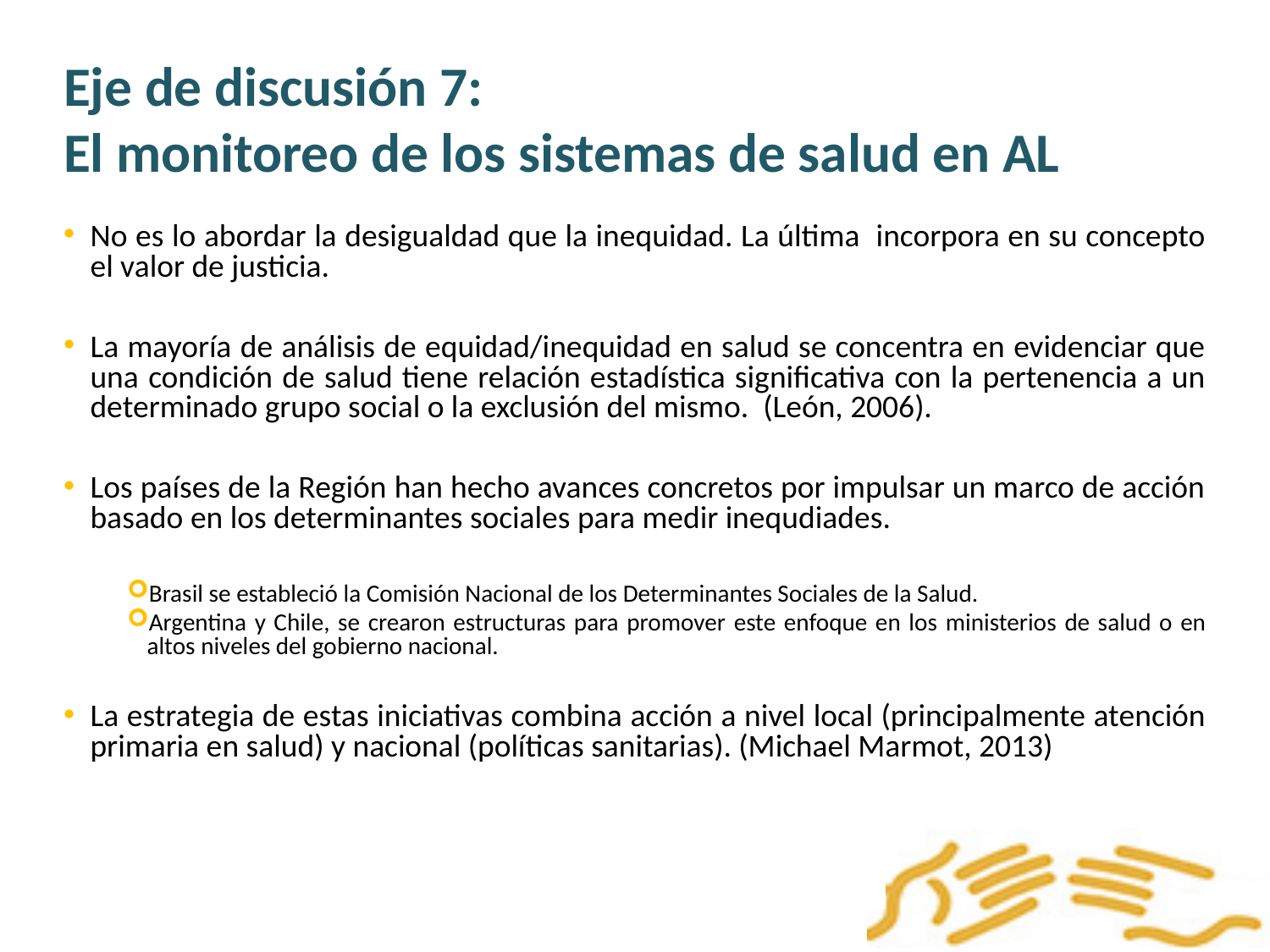

Eje de discusión 7:
El monitoreo de los sistemas de salud en AL
No es lo abordar la desigualdad que la inequidad. La última  incorpora en su concepto el valor de justicia.

La mayoría de análisis de equidad/inequidad en salud se concentra en evidenciar que una condición de salud tiene relación estadística significativa con la pertenencia a un determinado grupo social o la exclusión del mismo.  (León, 2006).

Los países de la Región han hecho avances concretos por impulsar un marco de acción basado en los determinantes sociales para medir inequdiades.

Brasil se estableció la Comisión Nacional de los Determinantes Sociales de la Salud.
Argentina y Chile, se crearon estructuras para promover este enfoque en los ministerios de salud o en altos niveles del gobierno nacional.

La estrategia de estas iniciativas combina acción a nivel local (principalmente atención primaria en salud) y nacional (políticas sanitarias). (Michael Marmot, 2013)